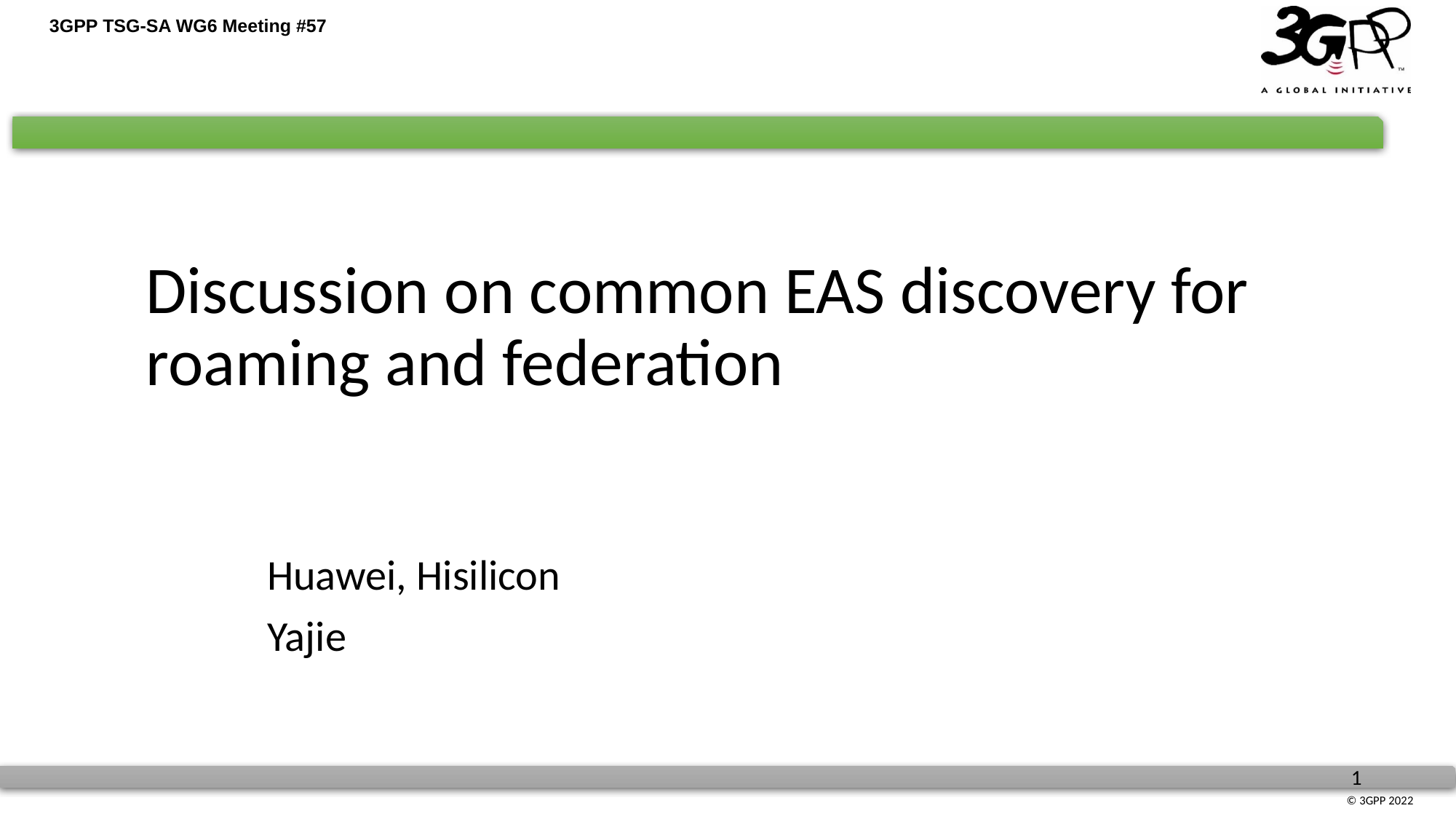

# Discussion on common EAS discovery for roaming and federation
Huawei, Hisilicon
Yajie